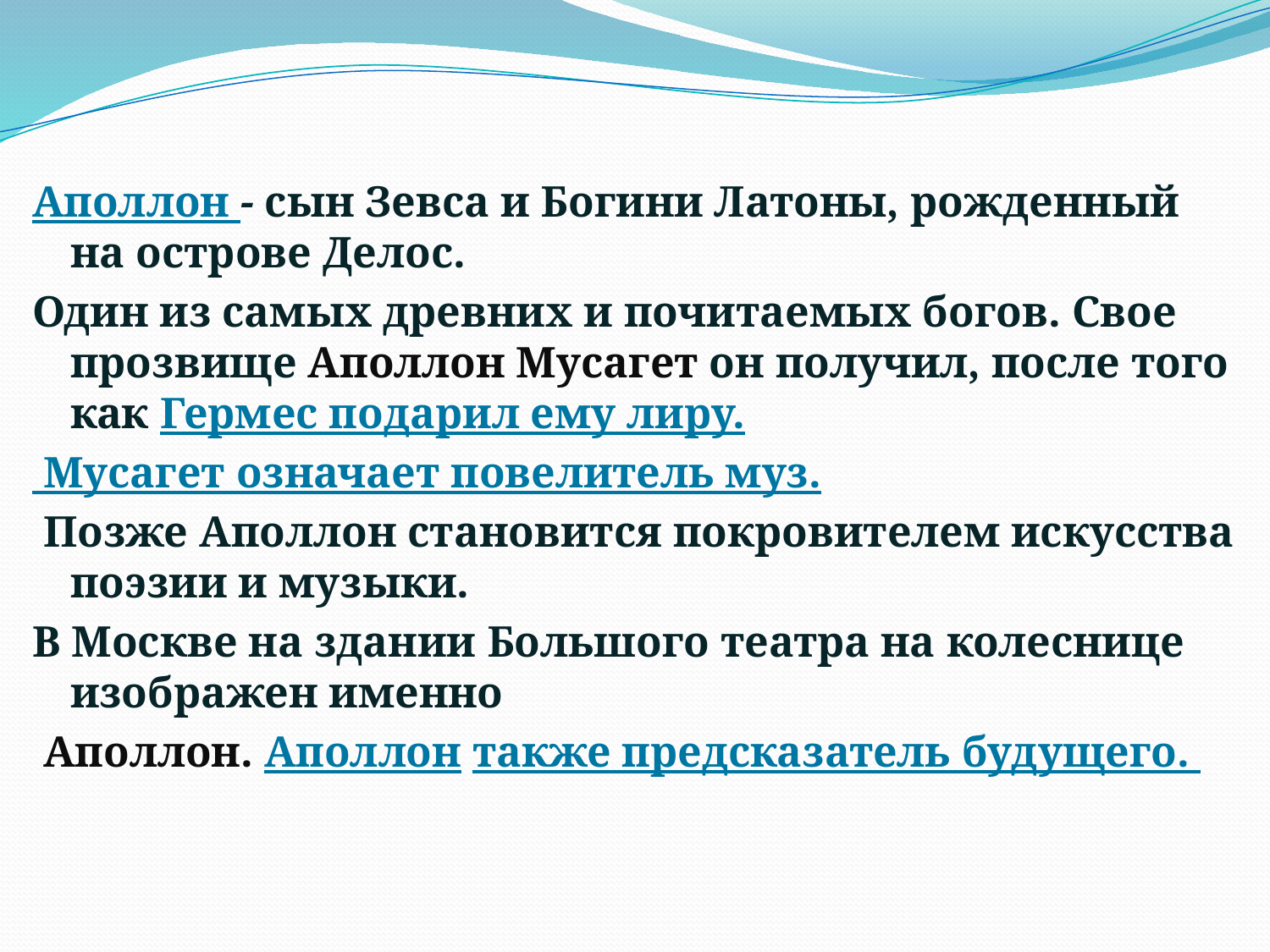

#
Аполлон - сын Зевса и Богини Латоны, рожденный на острове Делос.
Один из самых древних и почитаемых богов. Свое прозвище Аполлон Мусагет он получил, после того как Гермес подарил ему лиру.
 Мусагет означает повелитель муз.
 Позже Аполлон становится покровителем искусства поэзии и музыки.
В Москве на здании Большого театра на колеснице изображен именно
 Аполлон. Аполлон также предсказатель будущего.